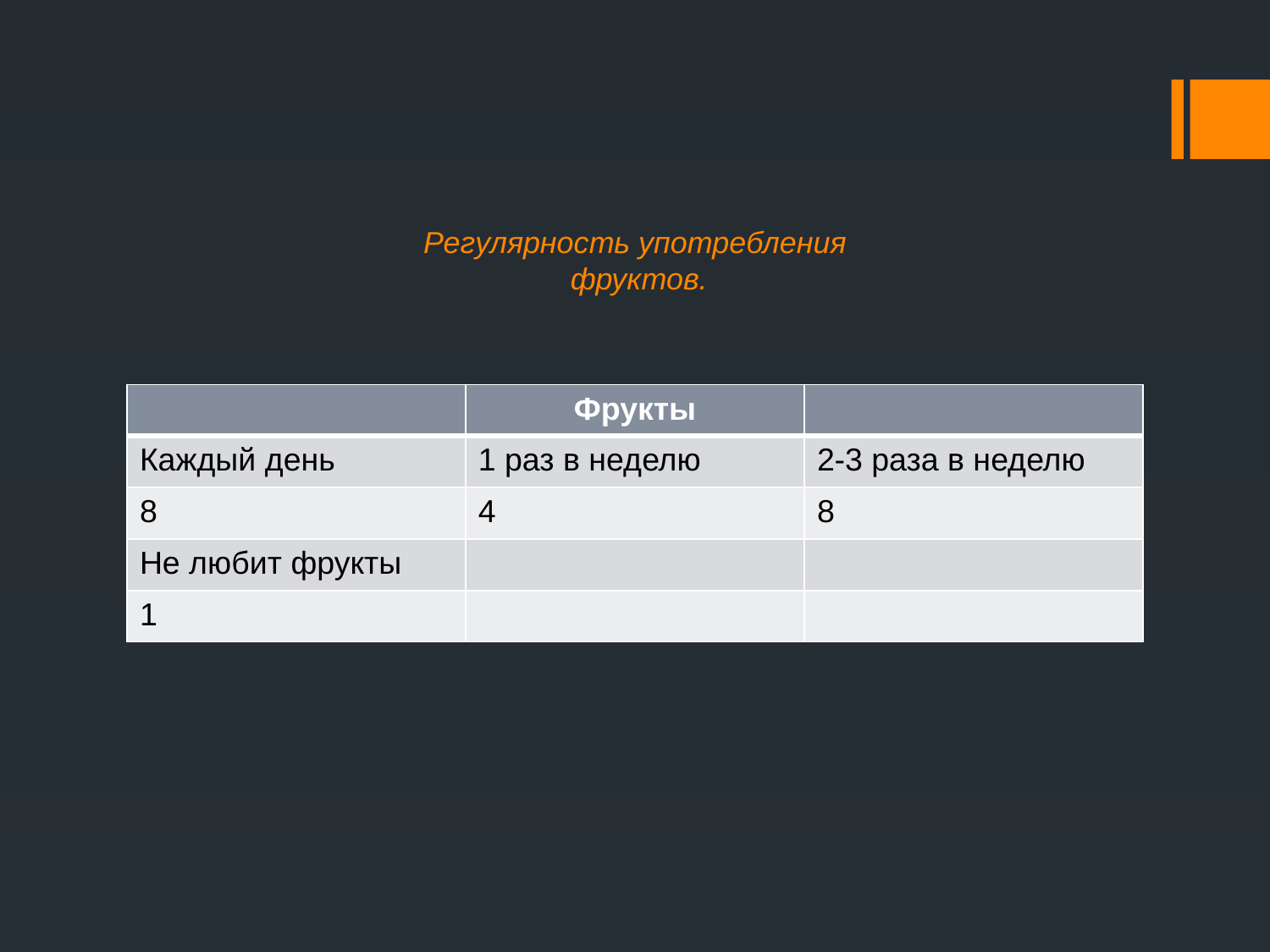

# Регулярность употребления фруктов.
|  | Фрукты |  |
| --- | --- | --- |
| Каждый день | 1 раз в неделю | 2-3 раза в неделю |
| 8 | 4 | 8 |
| Не любит фрукты |  |  |
| 1 |  |  |